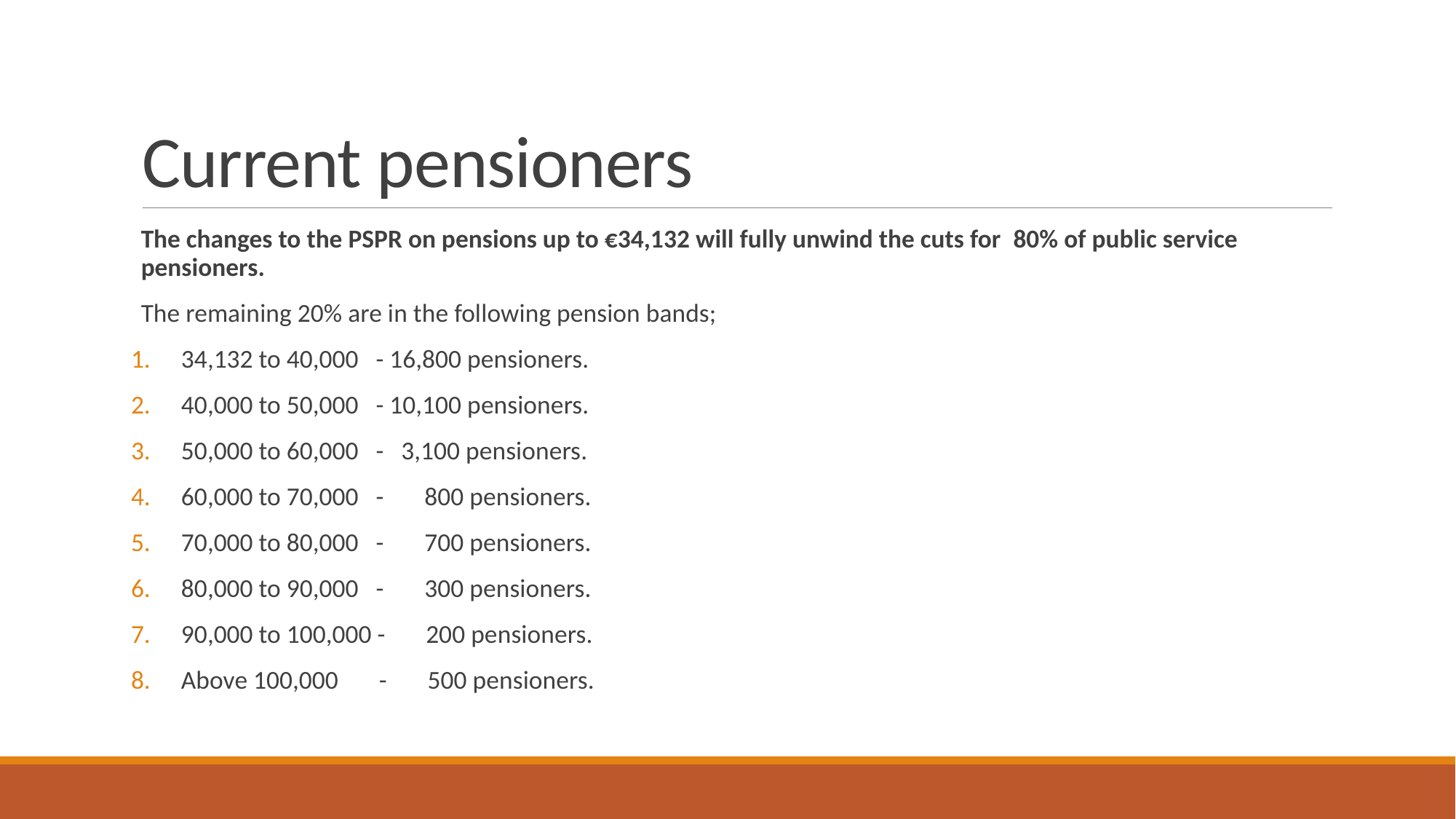

# Current pensioners
The changes to the PSPR on pensions up to €34,132 will fully unwind the cuts for  80% of public service pensioners.
The remaining 20% are in the following pension bands;
34,132 to 40,000   - 16,800 pensioners.
40,000 to 50,000   - 10,100 pensioners.
50,000 to 60,000   -   3,100 pensioners.
60,000 to 70,000   -       800 pensioners.
70,000 to 80,000   -       700 pensioners.
80,000 to 90,000   -       300 pensioners.
90,000 to 100,000 -       200 pensioners.
Above 100,000       -       500 pensioners.